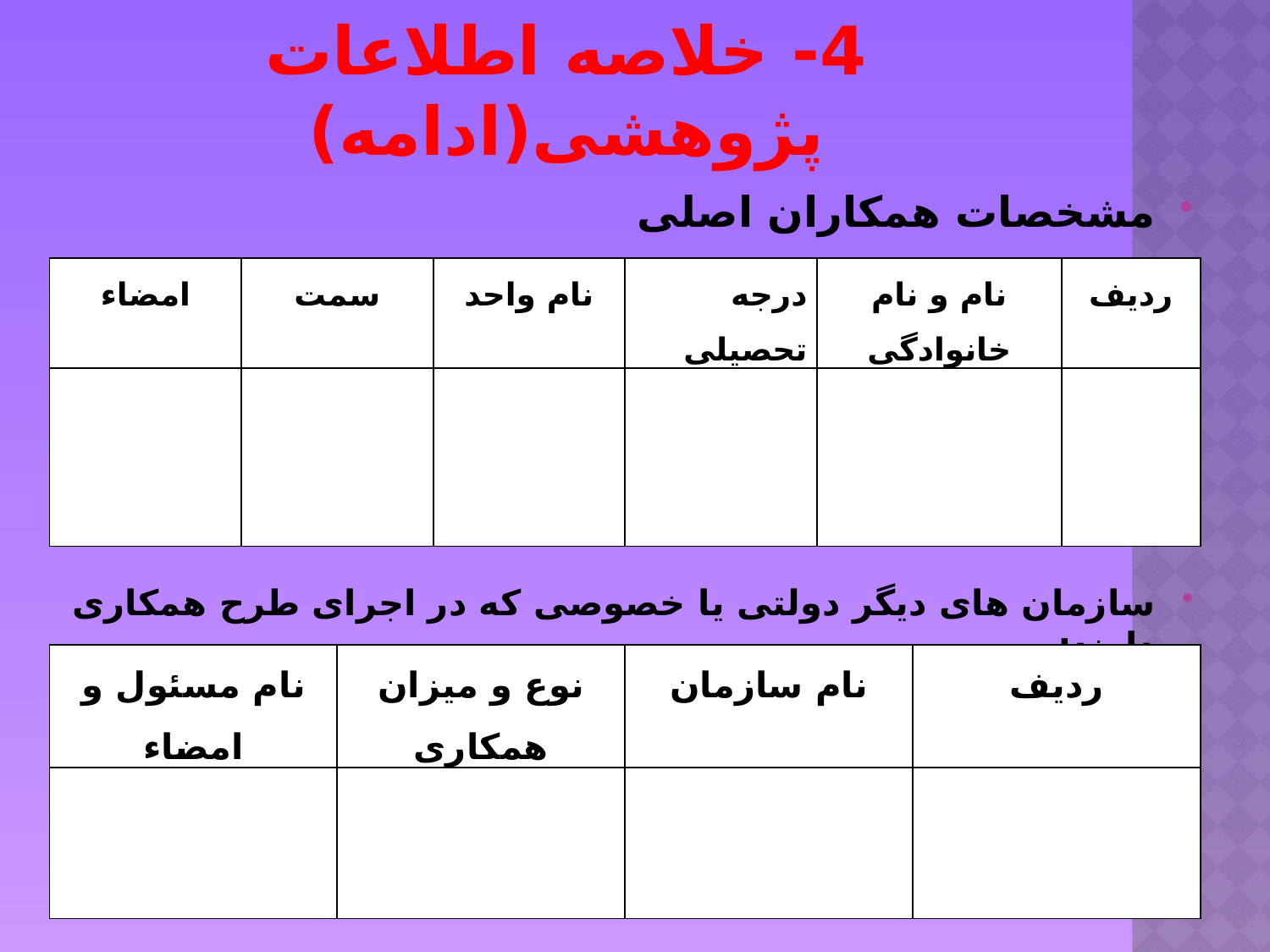

# 4- خلاصه اطلاعات پژوهشی(ادامه)
مشخصات همکاران اصلی

سازمان های دیگر دولتی یا خصوصی که در اجرای طرح همکاری دارند:

| امضاء | سمت | نام واحد | درجه تحصیلی | نام و نام خانوادگی | ردیف |
| --- | --- | --- | --- | --- | --- |
|  |  |  |  |  |  |
| نام مسئول و امضاء | نوع و میزان همکاری | نام سازمان | ردیف |
| --- | --- | --- | --- |
|  |  |  |  |